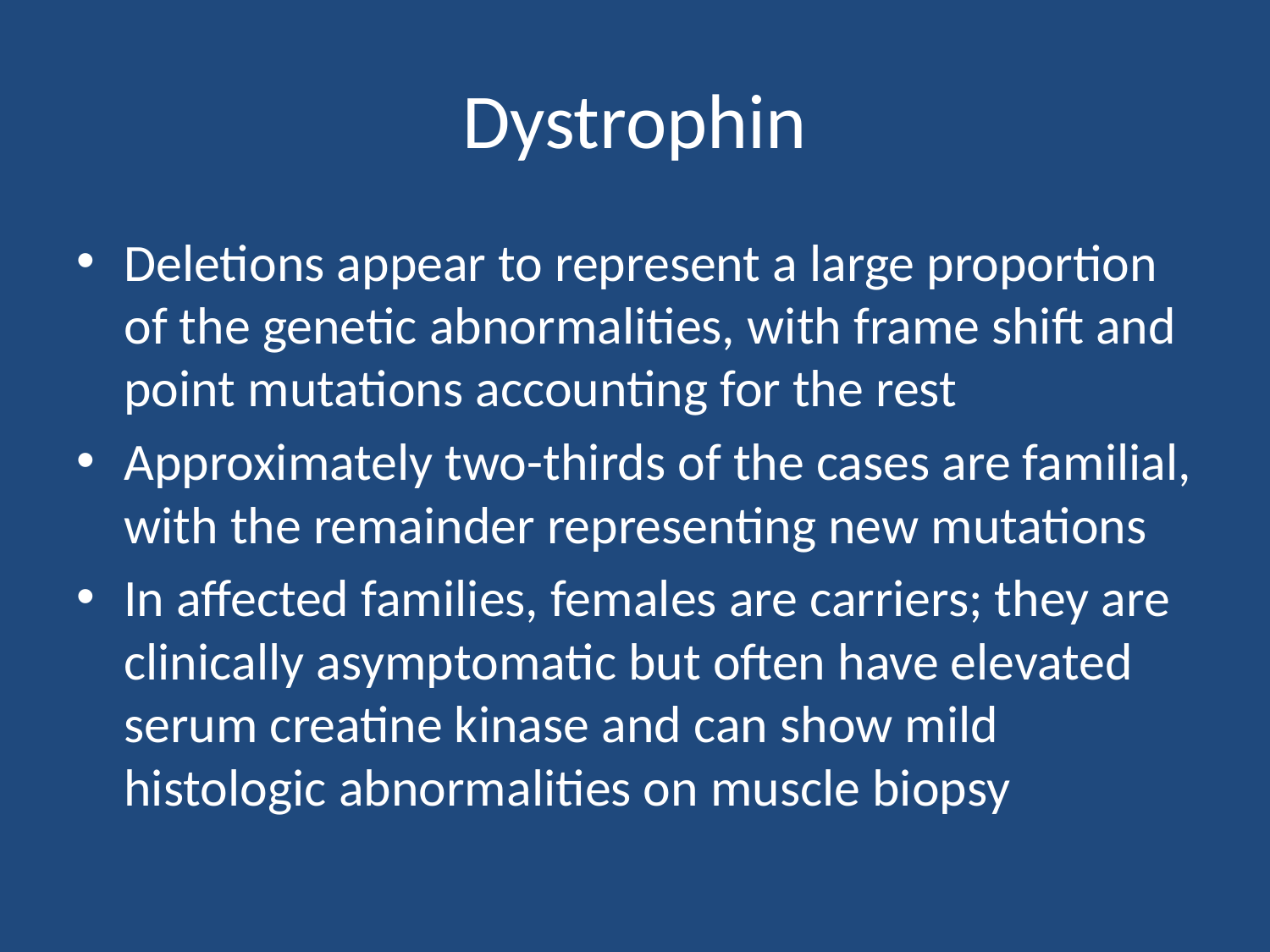

# Dystrophin
Deletions appear to represent a large proportion of the genetic abnormalities, with frame shift and point mutations accounting for the rest
Approximately two-thirds of the cases are familial, with the remainder representing new mutations
In affected families, females are carriers; they are clinically asymptomatic but often have elevated serum creatine kinase and can show mild histologic abnormalities on muscle biopsy